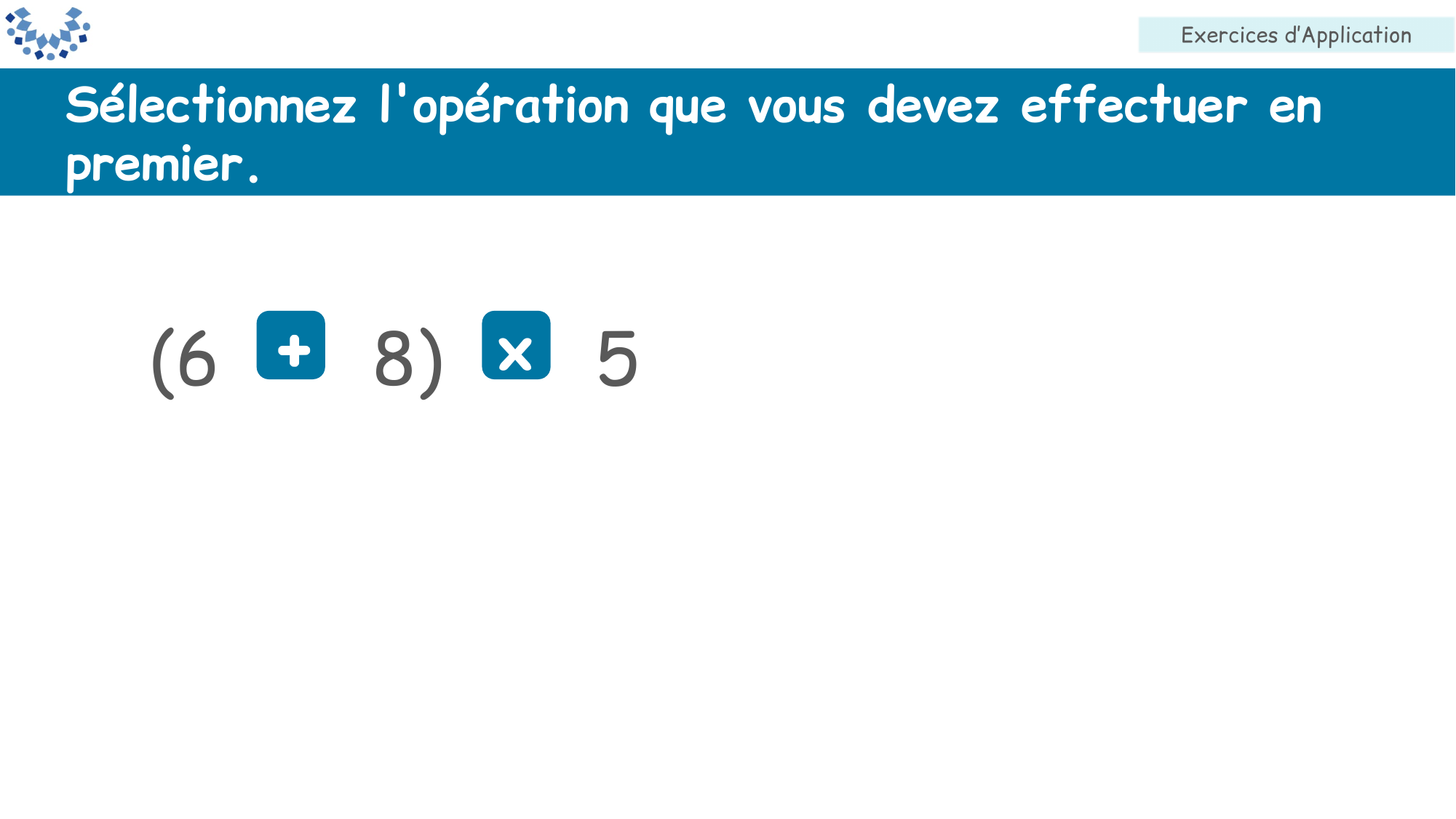

Exercices d’Application
Sélectionnez l'opération que vous devez effectuer en premier.
(6       8)       5
+
x